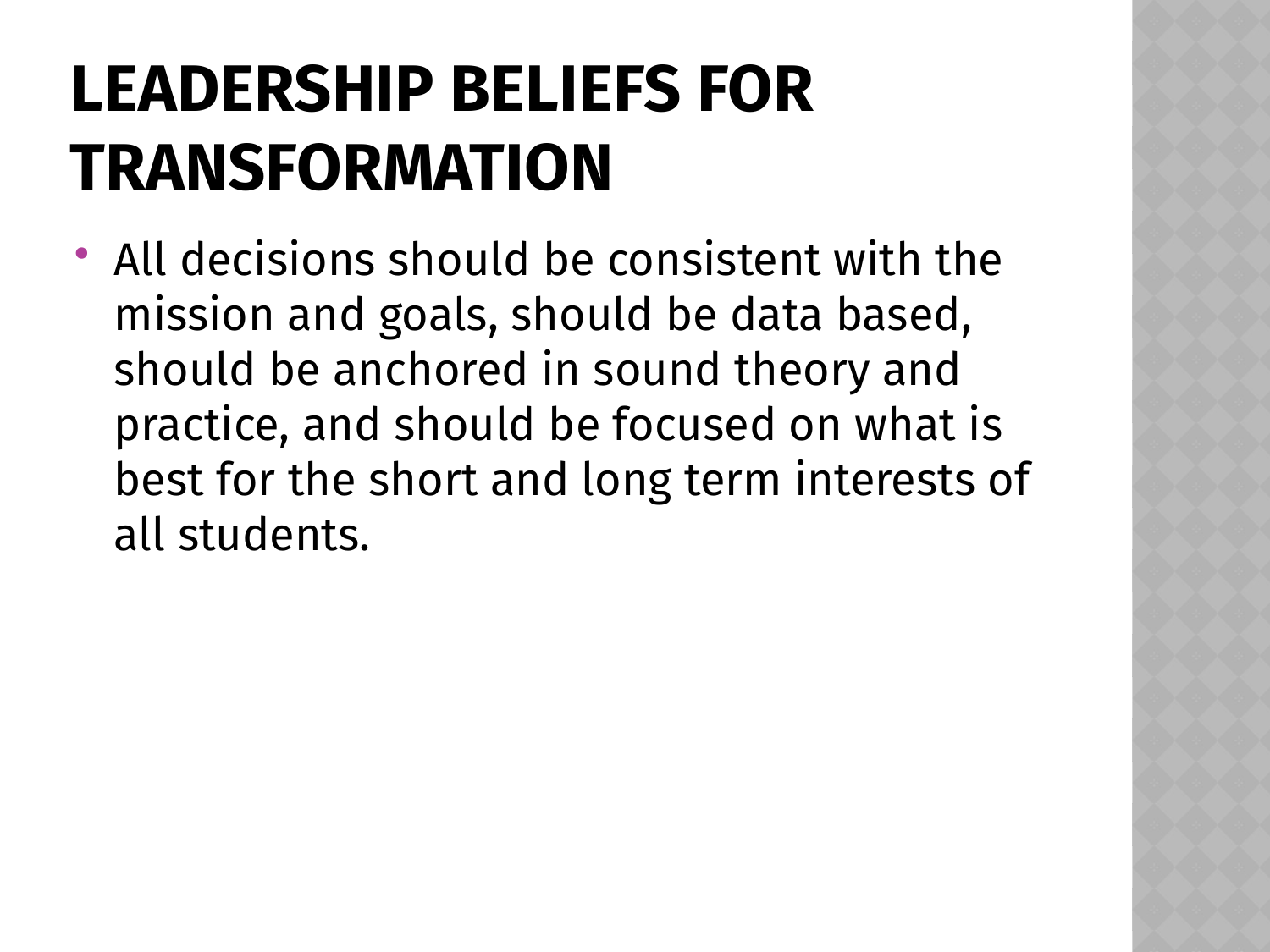

# Leadership beliefs for transformation
All decisions should be consistent with the mission and goals, should be data based, should be anchored in sound theory and practice, and should be focused on what is best for the short and long term interests of all students.